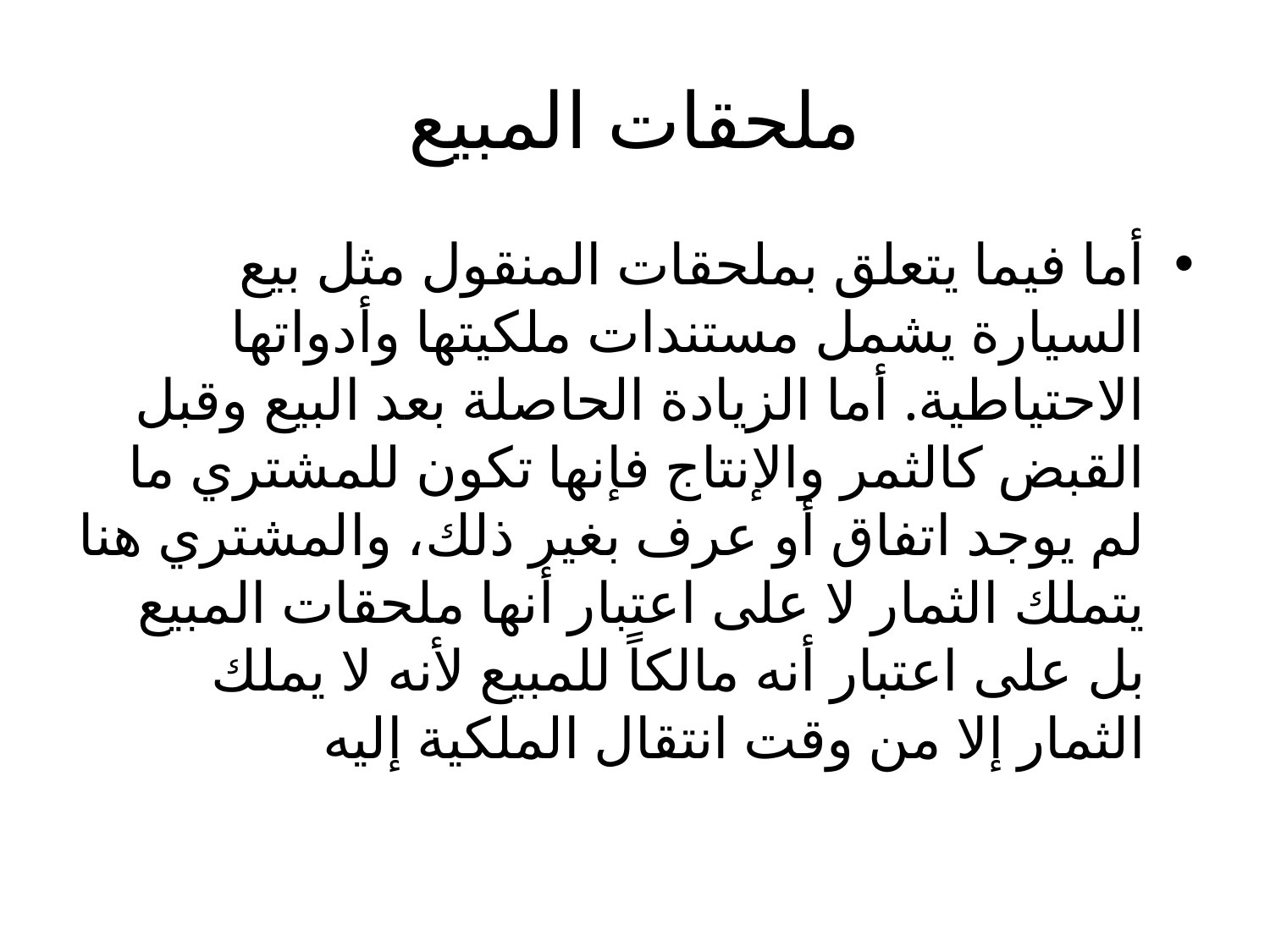

# ملحقات المبيع
أما فيما يتعلق بملحقات المنقول مثل بيع السيارة يشمل مستندات ملكيتها وأدواتها الاحتياطية. أما الزيادة الحاصلة بعد البيع وقبل القبض كالثمر والإنتاج فإنها تكون للمشتري ما لم يوجد اتفاق أو عرف بغير ذلك، والمشتري هنا يتملك الثمار لا على اعتبار أنها ملحقات المبيع بل على اعتبار أنه مالكاً للمبيع لأنه لا يملك الثمار إلا من وقت انتقال الملكية إليه